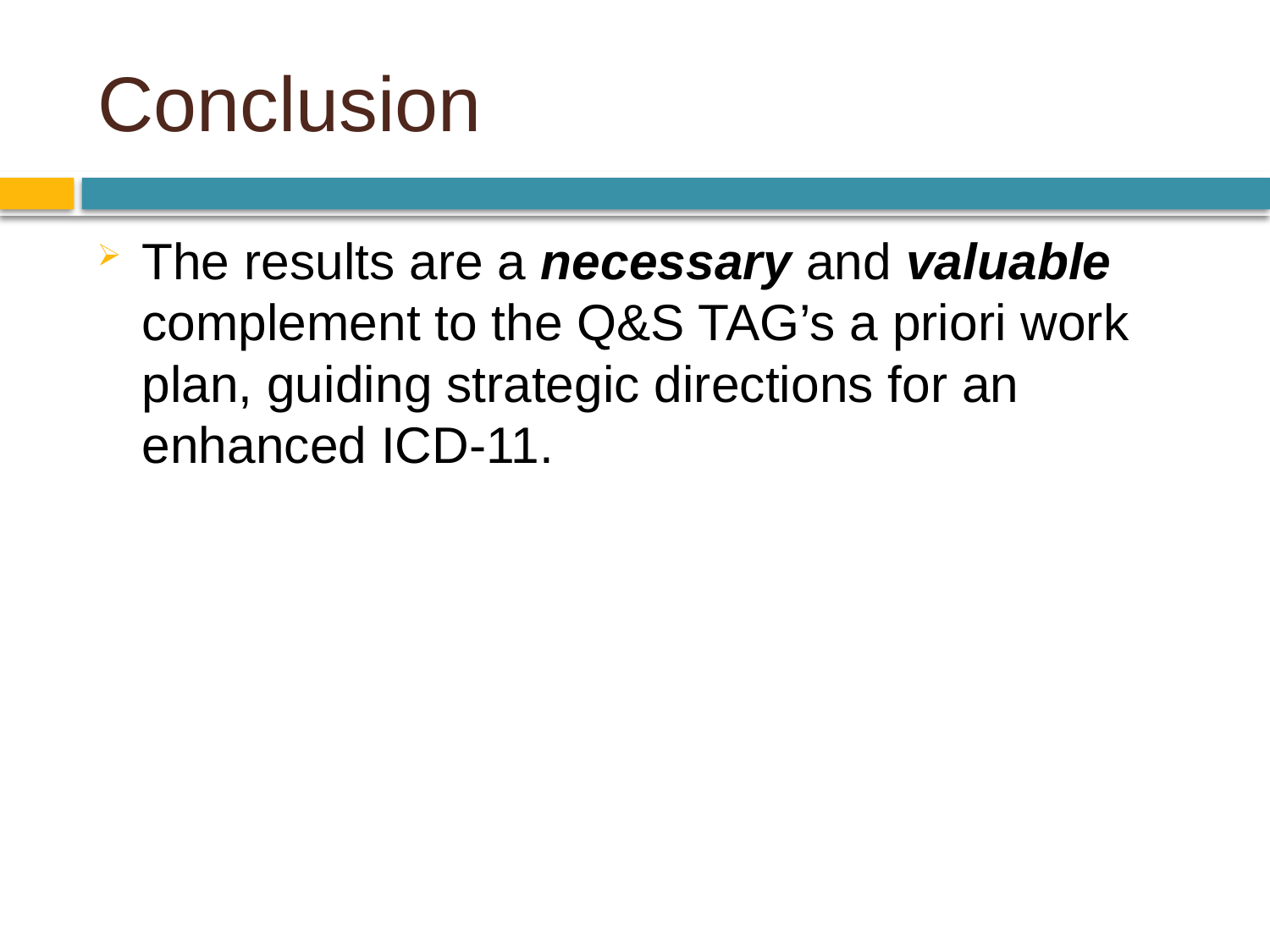

# Conclusion
The results are a necessary and valuable complement to the Q&S TAG’s a priori work plan, guiding strategic directions for an enhanced ICD-11.